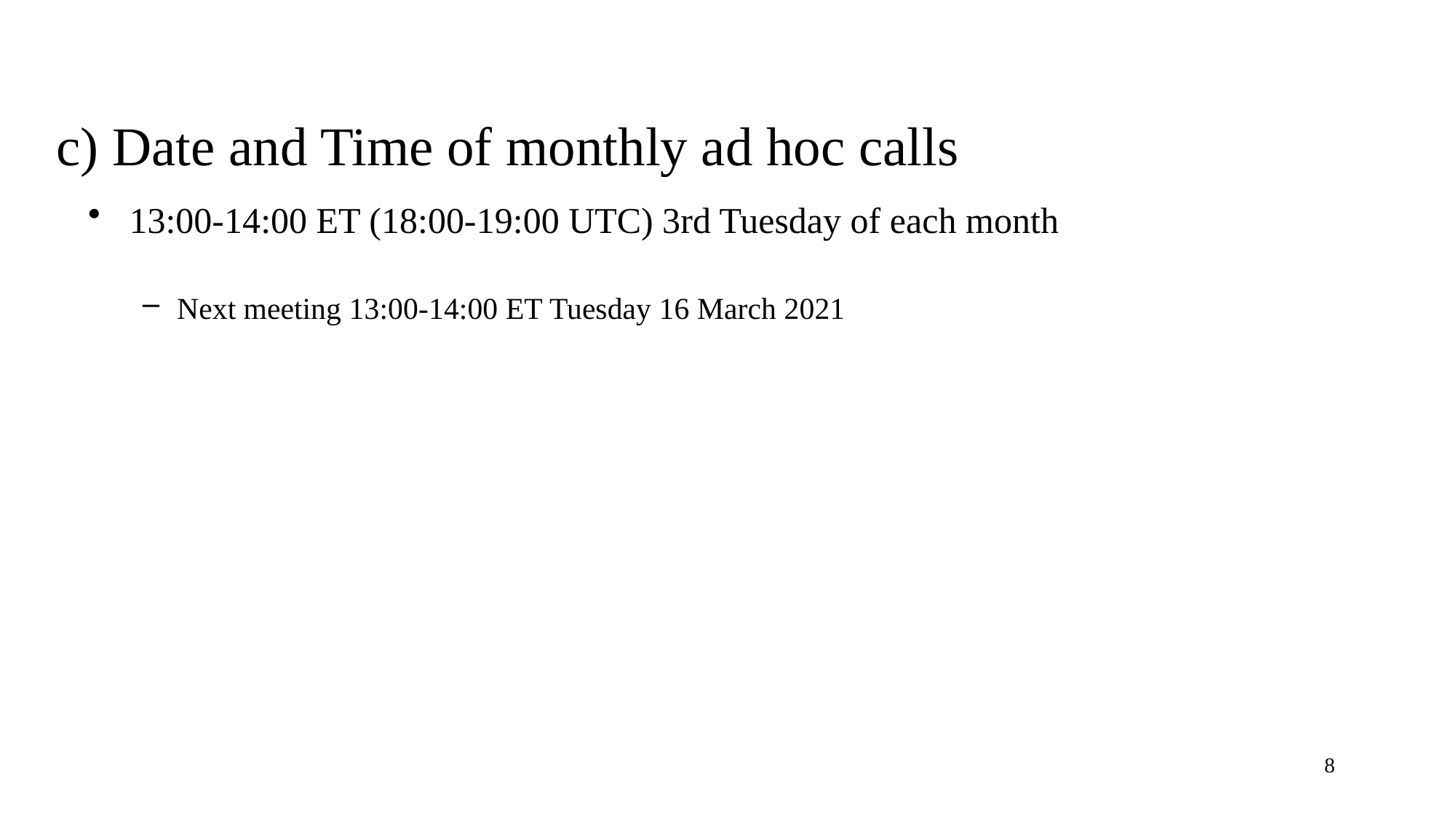

# c) Date and Time of monthly ad hoc calls
13:00-14:00 ET (18:00-19:00 UTC) 3rd Tuesday of each month

Next meeting 13:00-14:00 ET Tuesday 16 March 2021

8